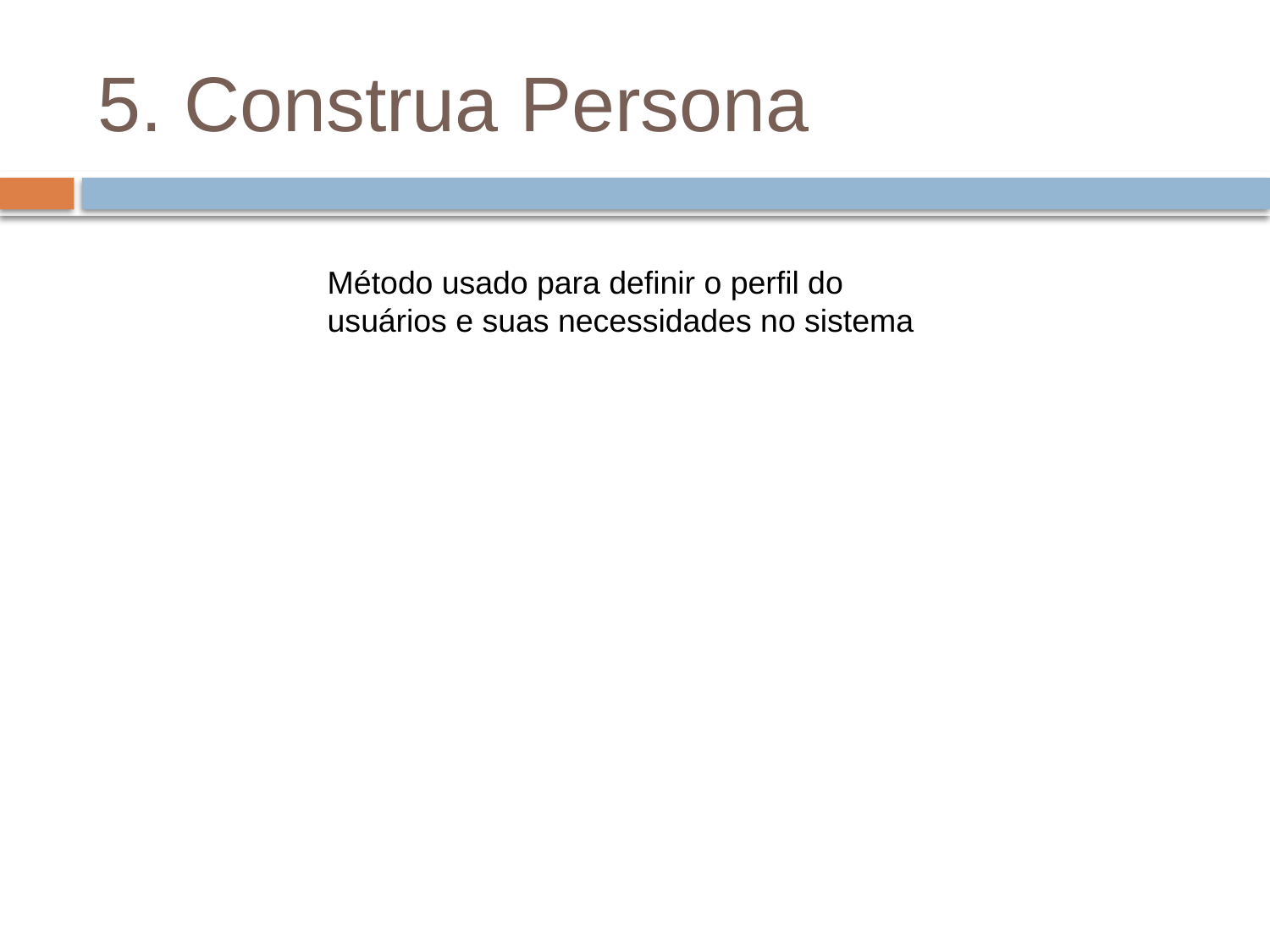

# 5. Construa Persona
Método usado para definir o perfil do usuários e suas necessidades no sistema